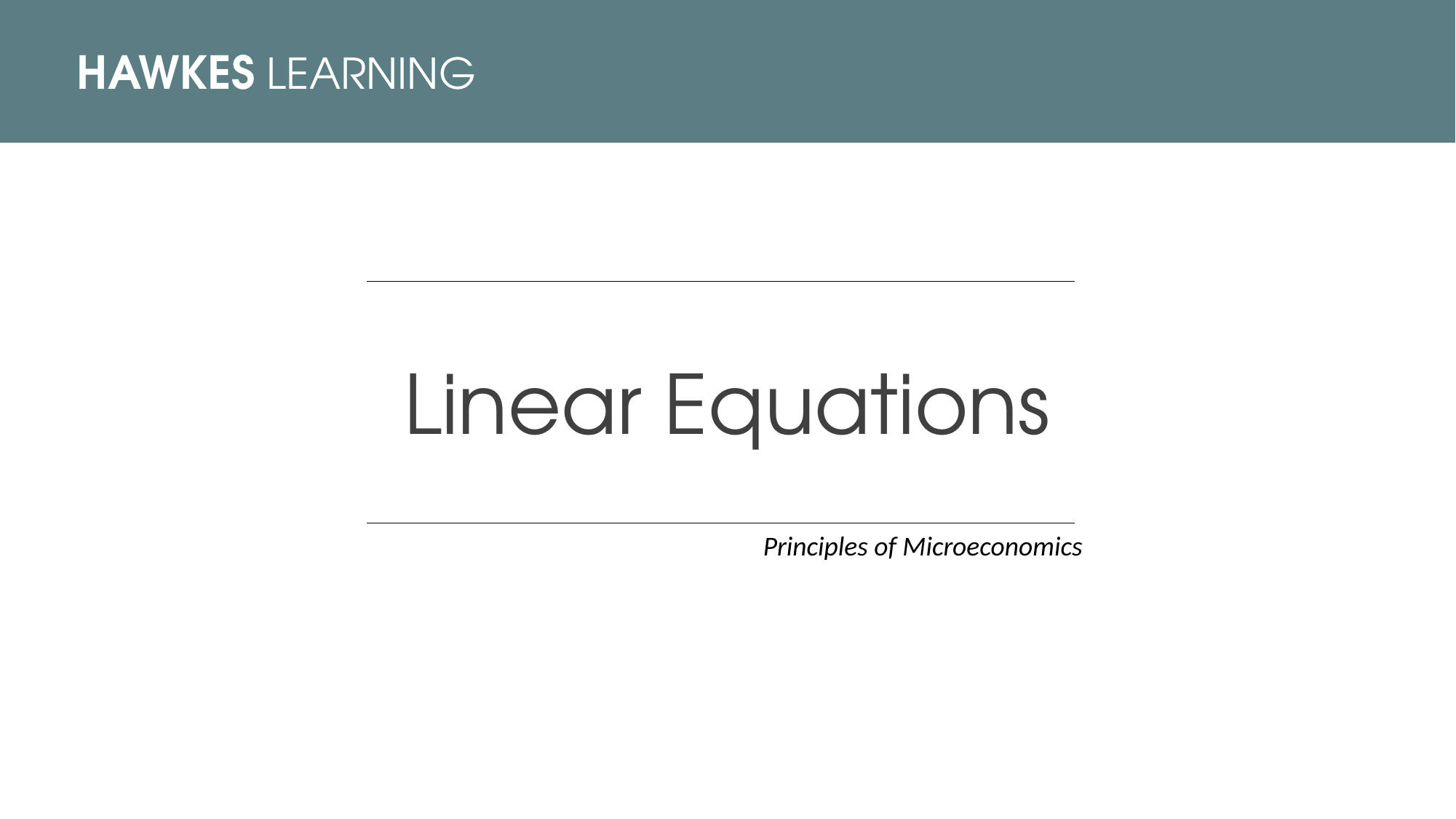

HAWKES LEARNING
Linear Equations
Principles of Microeconomics